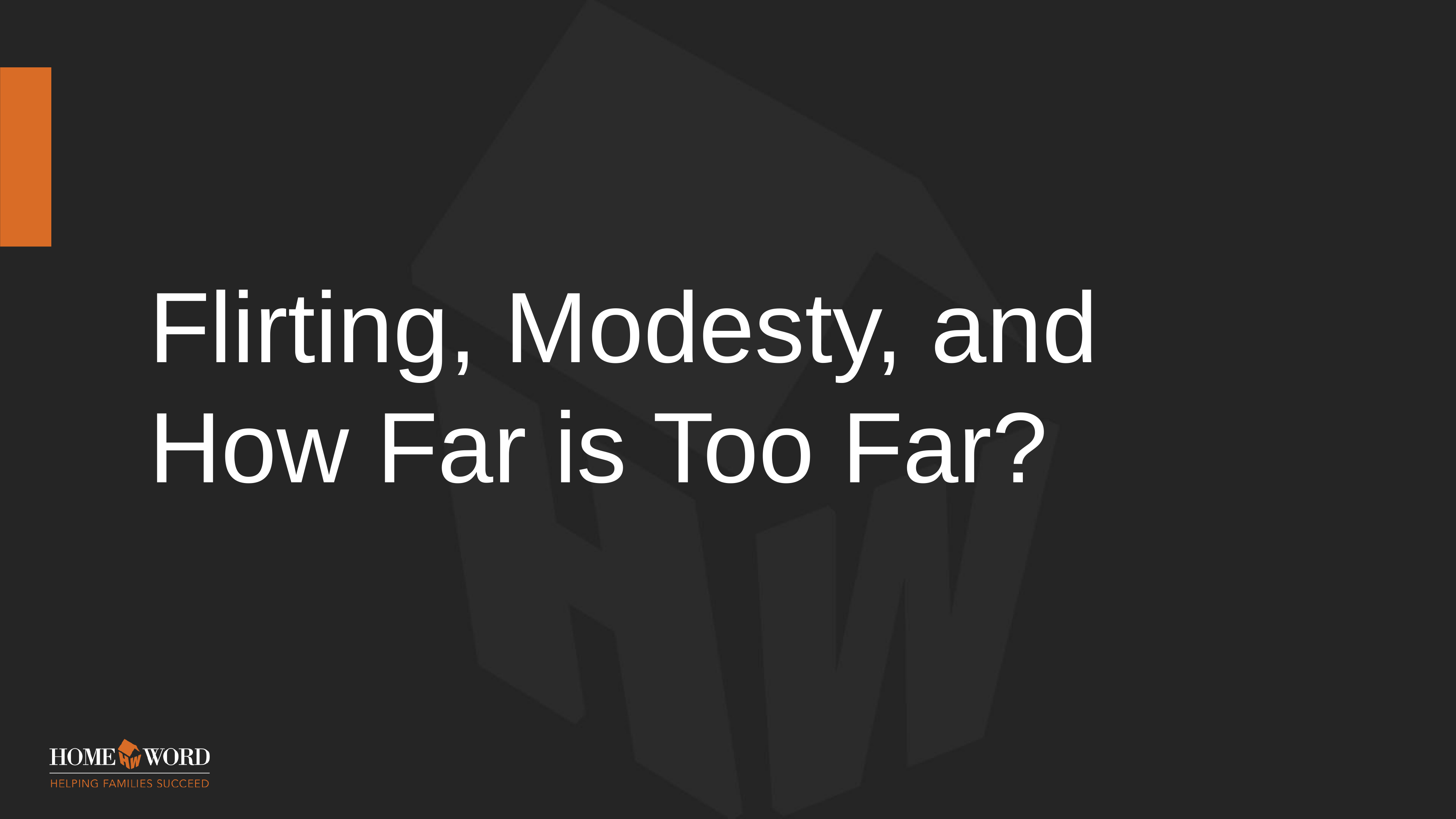

# Flirting, Modesty, and How Far is Too Far?